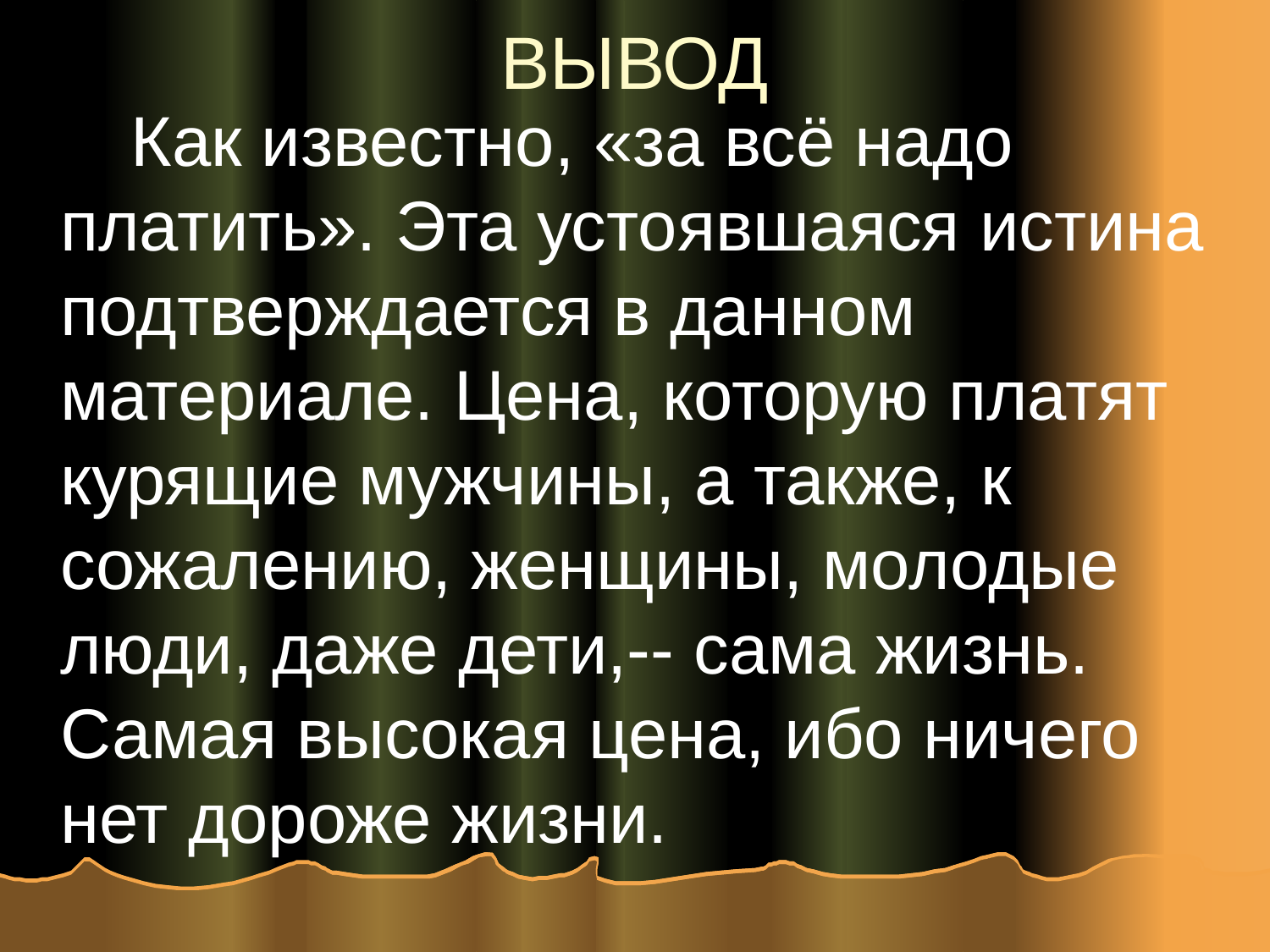

# ВЫВОД
      Как известно, «за всё надо платить». Эта устоявшаяся истина подтверждается в данном материале. Цена, которую платят курящие мужчины, а также, к сожалению, женщины, молодые люди, даже дети,-- сама жизнь. Самая высокая цена, ибо ничего нет дороже жизни.